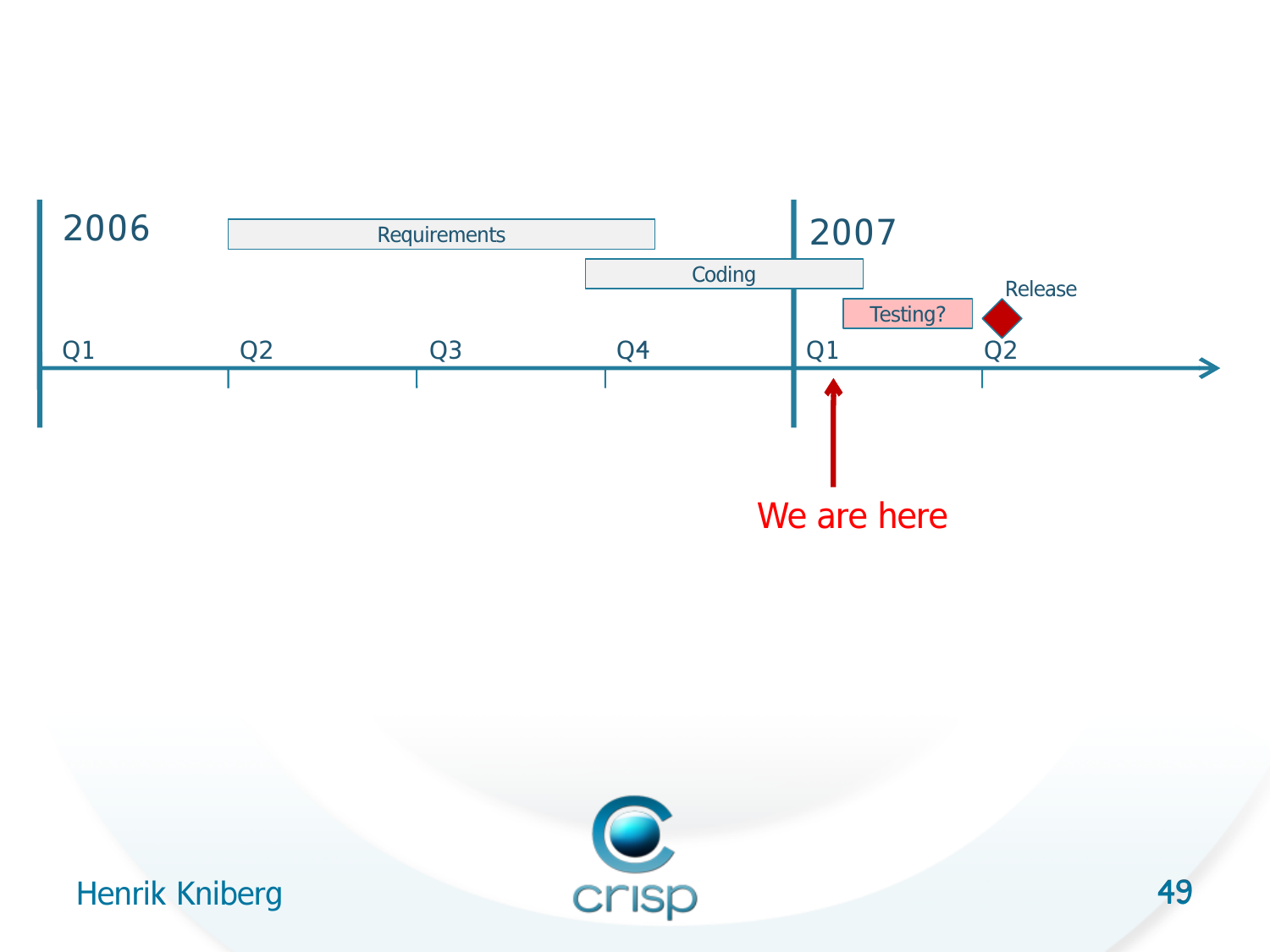

2006

2007
Requirements
Coding
Release
Testing?

Q1
Q2
Q3
Q4
Q1
Q2

We are here
49
Henrik Kniberg